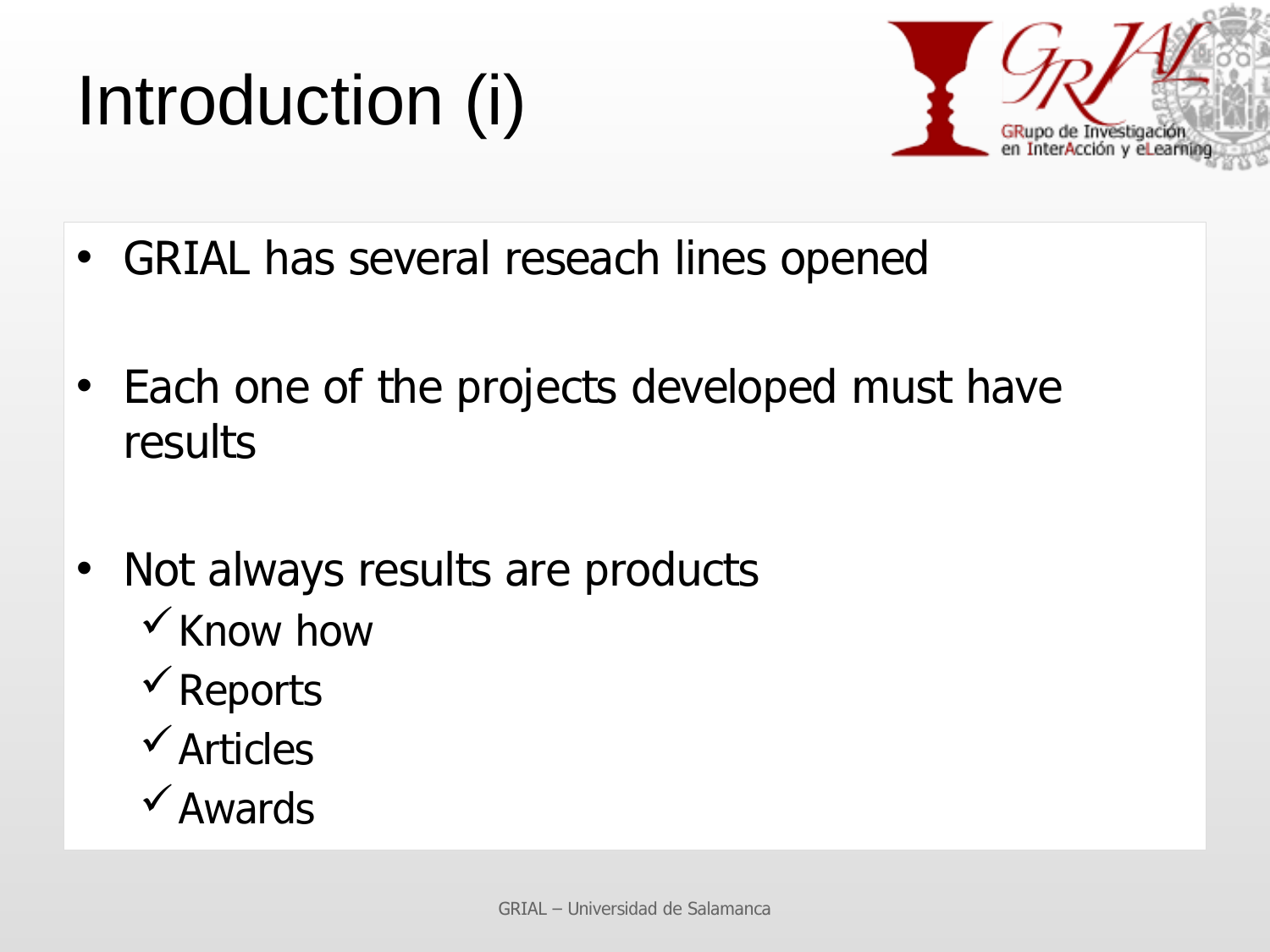

# Introduction (i)
GRIAL has several reseach lines opened

Each one of the projects developed must have results

Not always results are products
Know how
Reports
Articles
Awards

GRIAL – Universidad de Salamanca